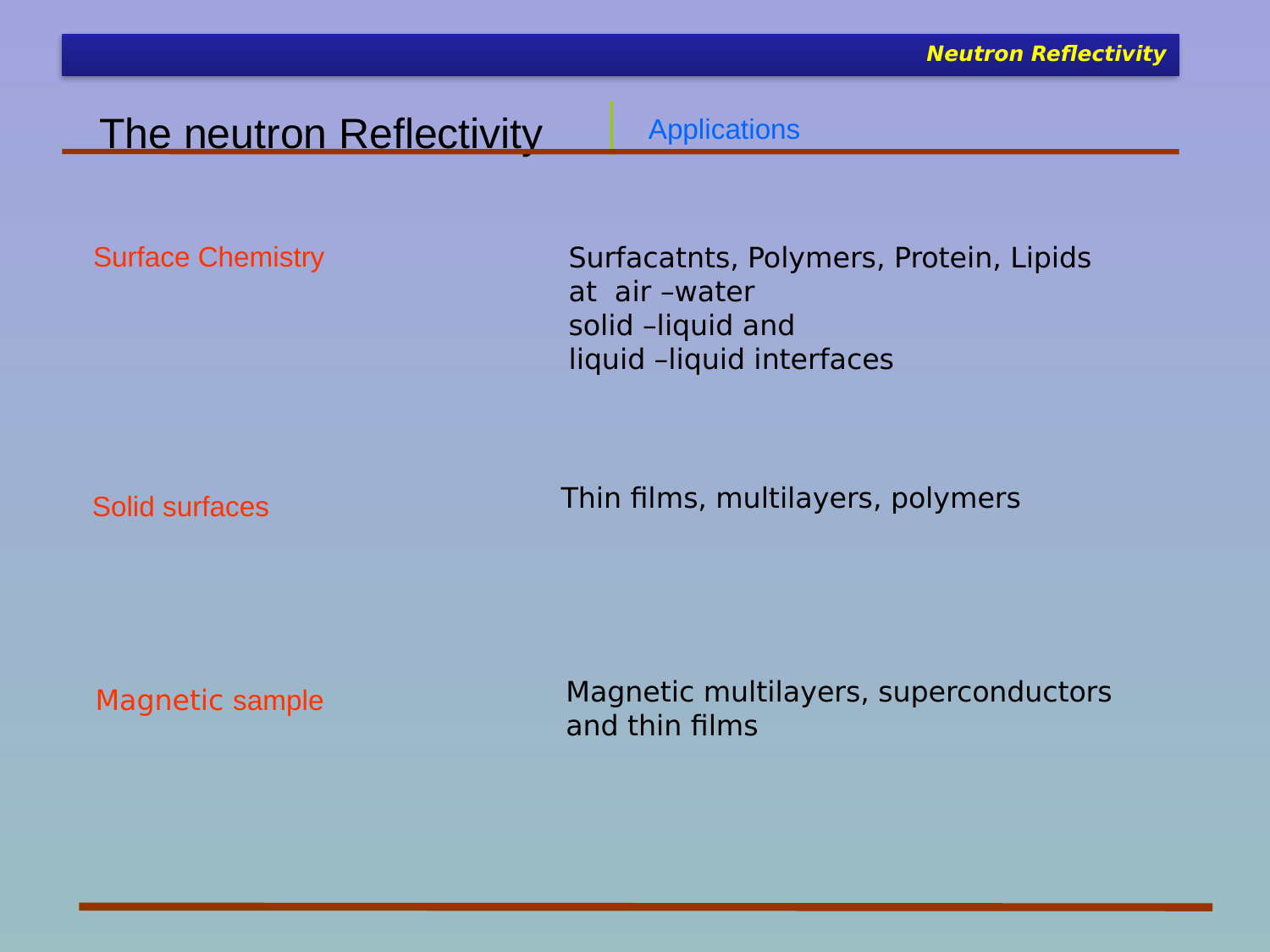

Neutron Reflectivity
The neutron Reflectivity

Applications

Surface Chemistry
Surfacatnts, Polymers, Protein, Lipids
at  air –water
solid –liquid and
liquid –liquid interfaces
Thin films, multilayers, polymers
Solid surfaces
Magnetic multilayers, superconductors
and thin films
Magnetic sample